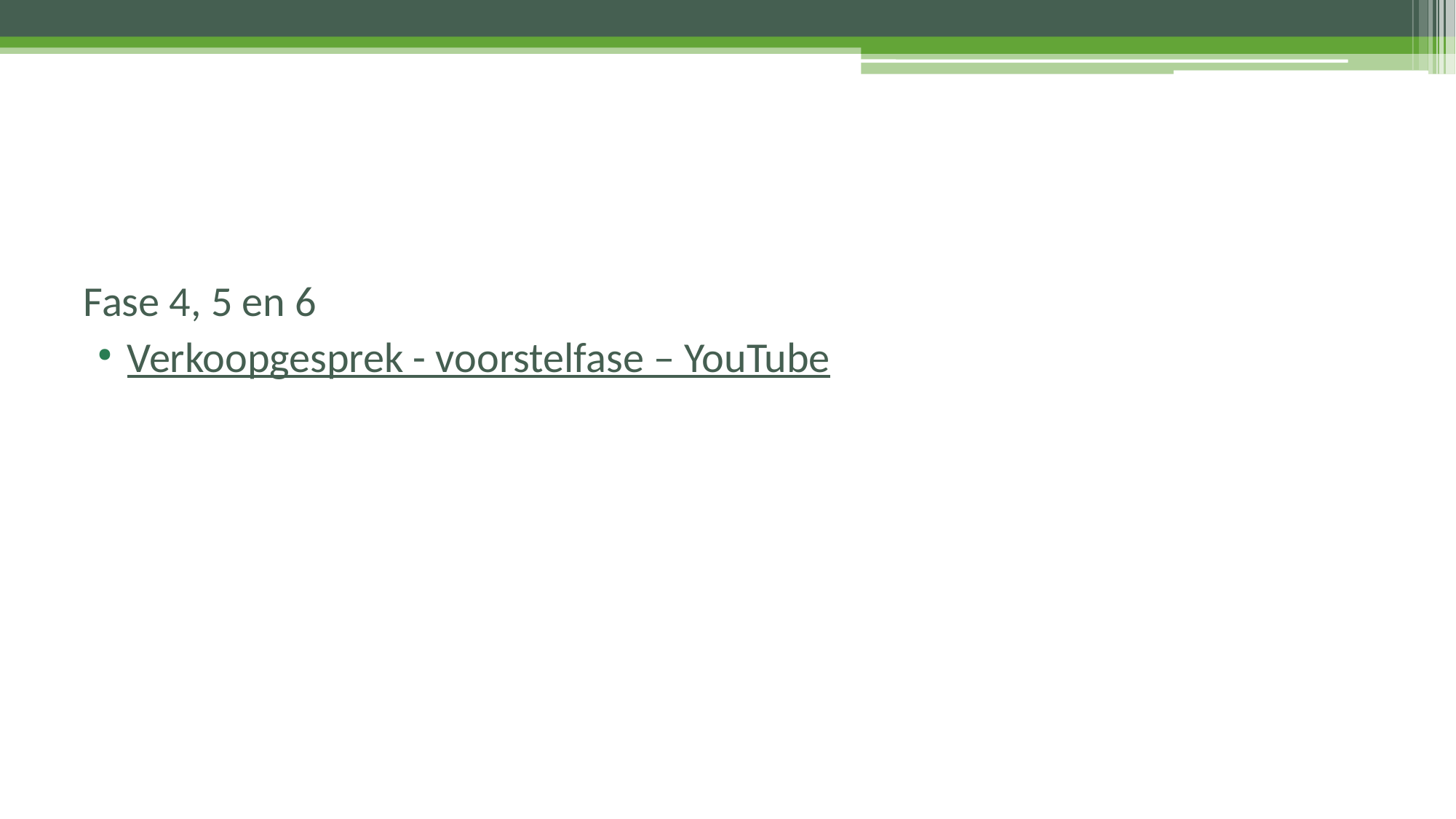

#
Fase 4, 5 en 6
Verkoopgesprek - voorstelfase – YouTube